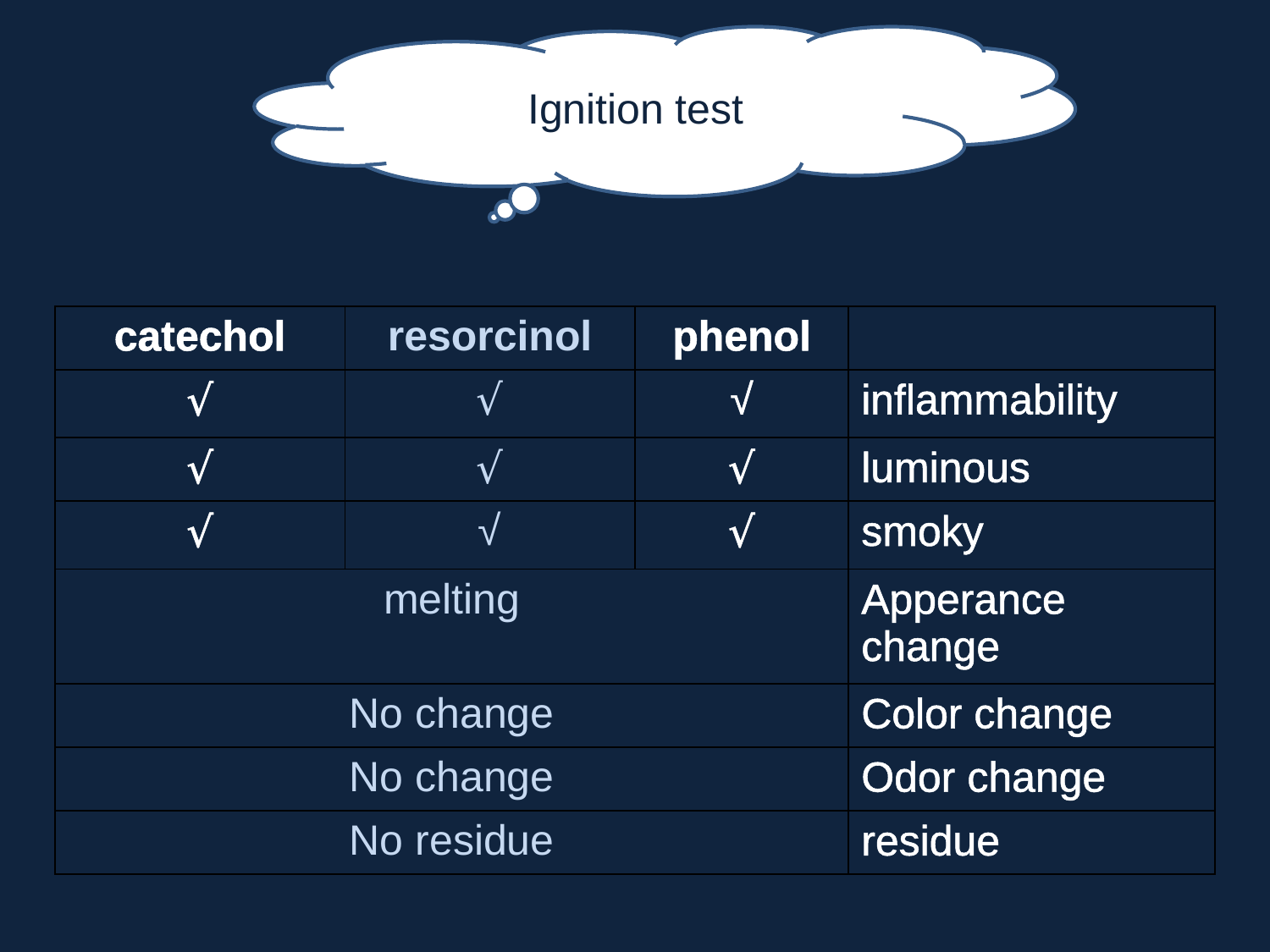

Ignition test
| catechol | resorcinol | phenol |  |
| --- | --- | --- | --- |
| √ | √ | √ | inflammability |
| √ | √ | √ | luminous |
| √ | √ | √ | smoky |
| melting |  |  | Apperance change |
| No change |  |  | Color change |
| No change |  |  | Odor change |
| No residue |  |  | residue |